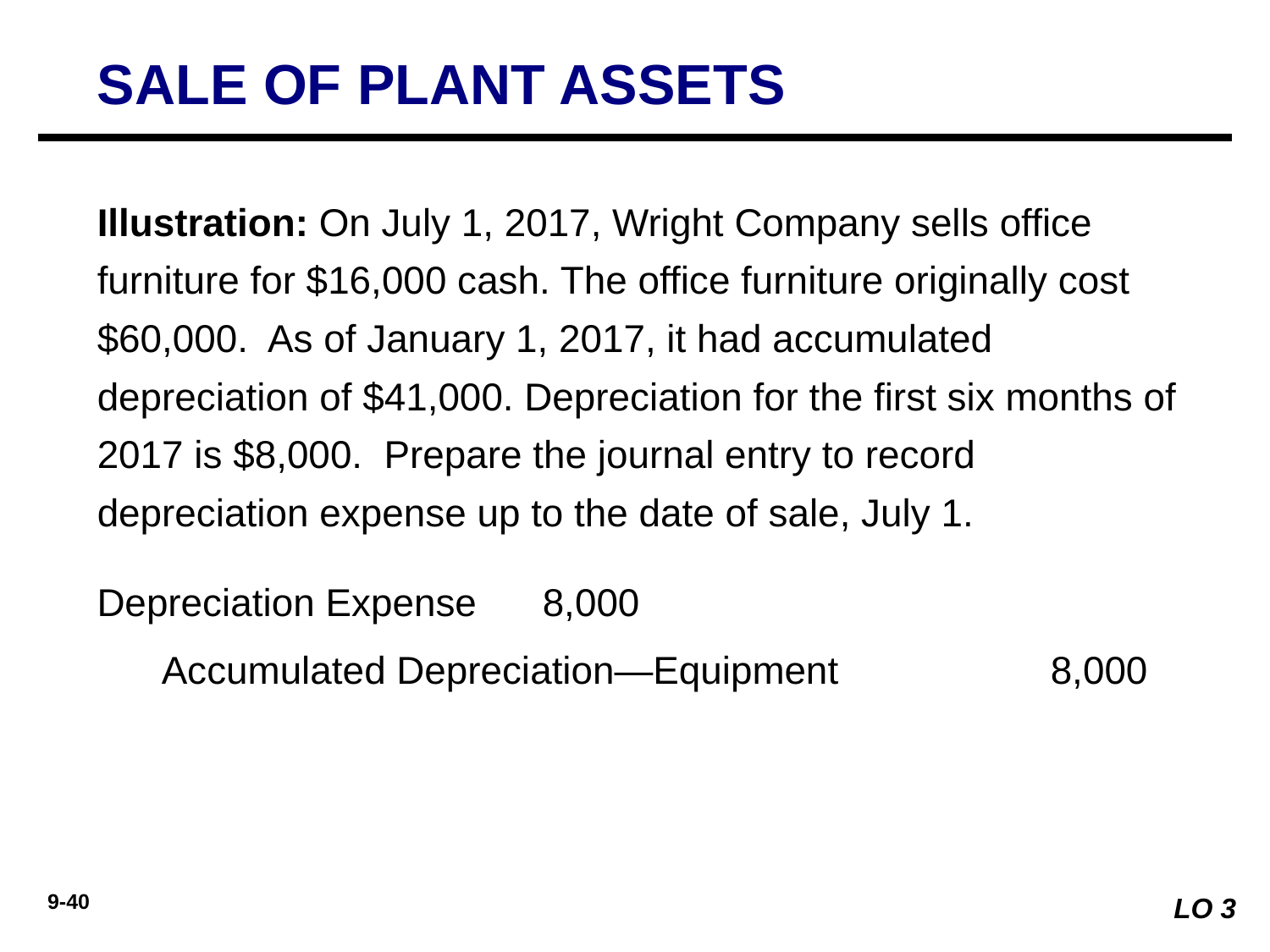

SALE OF PLANT ASSETS

Illustration: On July 1, 2017, Wright Company sells office furniture for $16,000 cash. The office furniture originally cost $60,000.  As of January 1, 2017, it had accumulated depreciation of $41,000. Depreciation for the first six months of 2017 is $8,000.  Prepare the journal entry to record depreciation expense up to the date of sale, July 1.
Depreciation Expense	8,000
	Accumulated Depreciation—Equipment 		8,000
LO 3